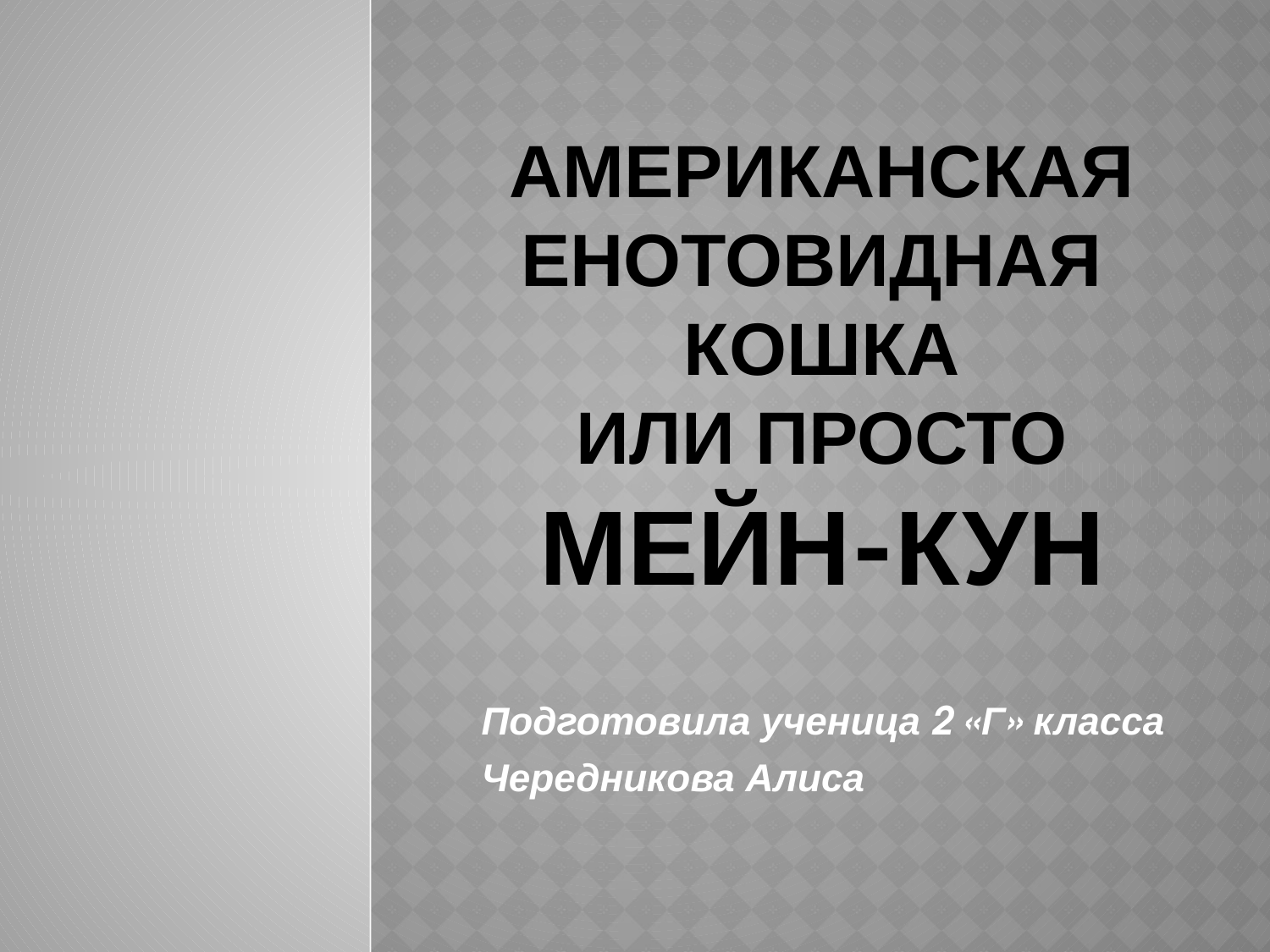

# Американская енотовидная кошка или просто Мейн-кун
Подготовила ученица 2 «Г» класса
Чередникова Алиса